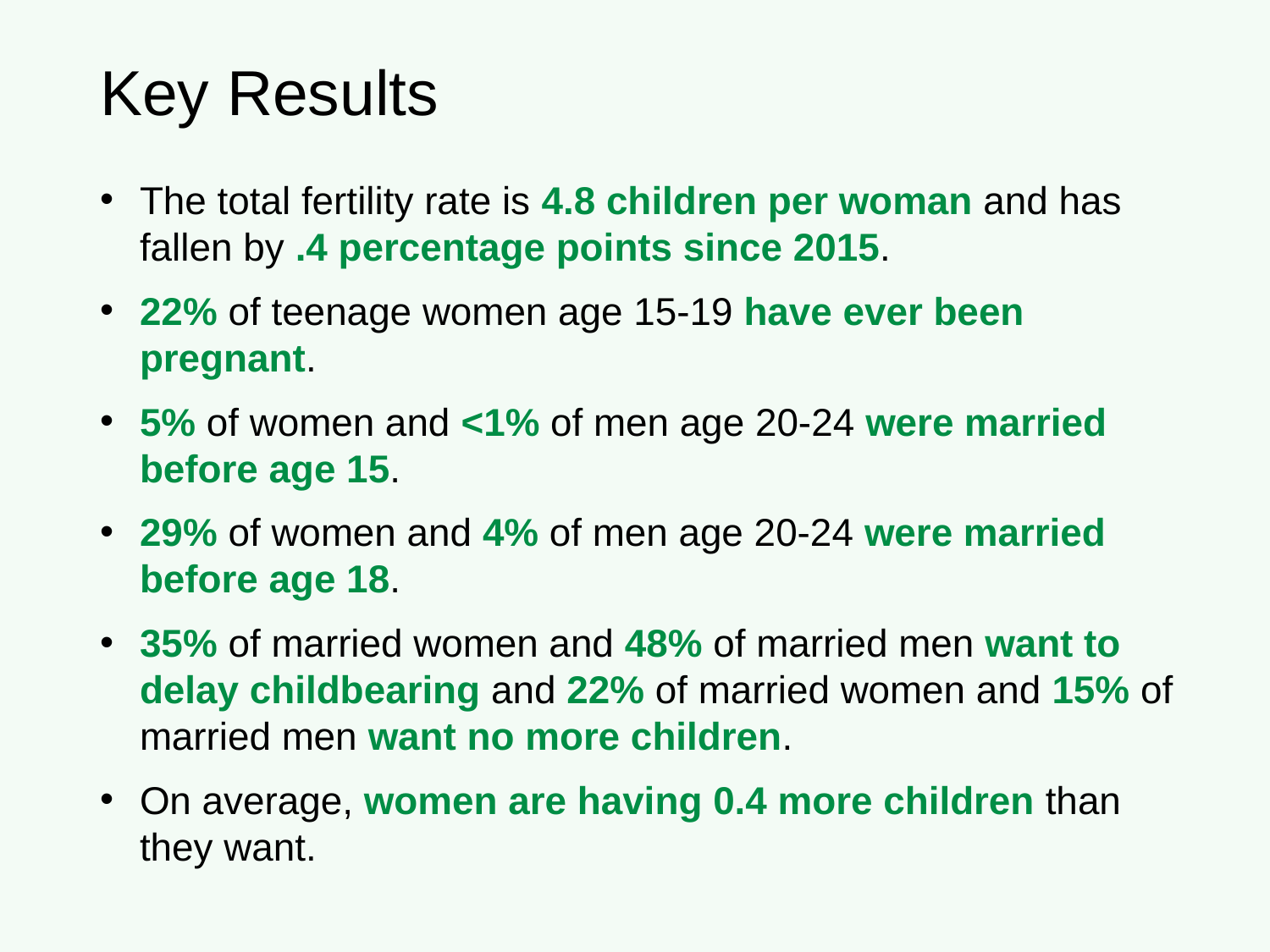

# Key Results
The total fertility rate is 4.8 children per woman and has fallen by .4 percentage points since 2015.
22% of teenage women age 15-19 have ever been pregnant.
5% of women and <1% of men age 20-24 were married before age 15.
29% of women and 4% of men age 20-24 were married before age 18.
35% of married women and 48% of married men want to delay childbearing and 22% of married women and 15% of married men want no more children.
On average, women are having 0.4 more children than they want.